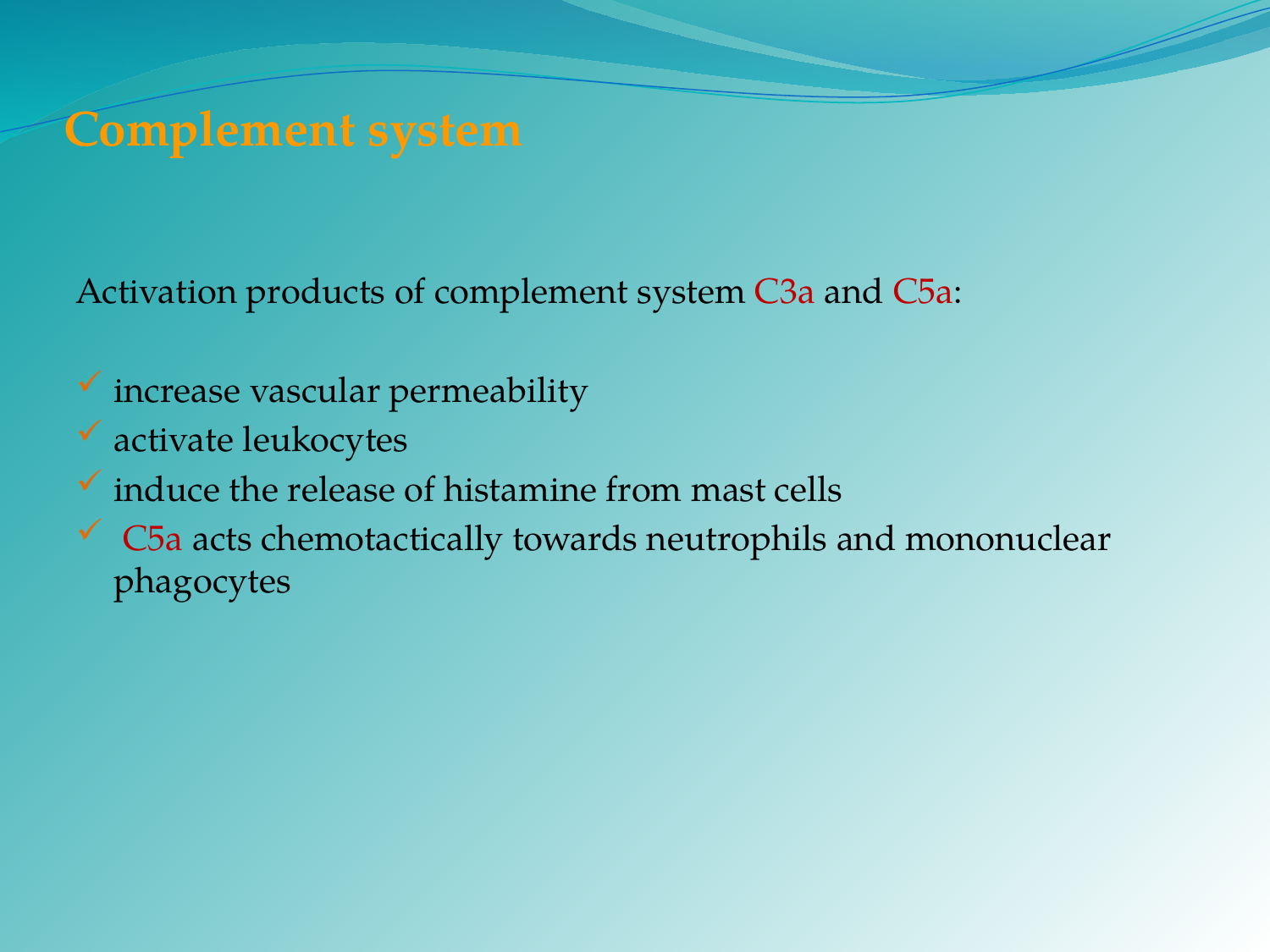

# Complement system
Activation products of complement system C3a and C5a:

increase vascular permeability
activate leukocytes
induce the release of histamine from mast cells
 C5a acts chemotactically towards neutrophils and mononuclear phagocytes